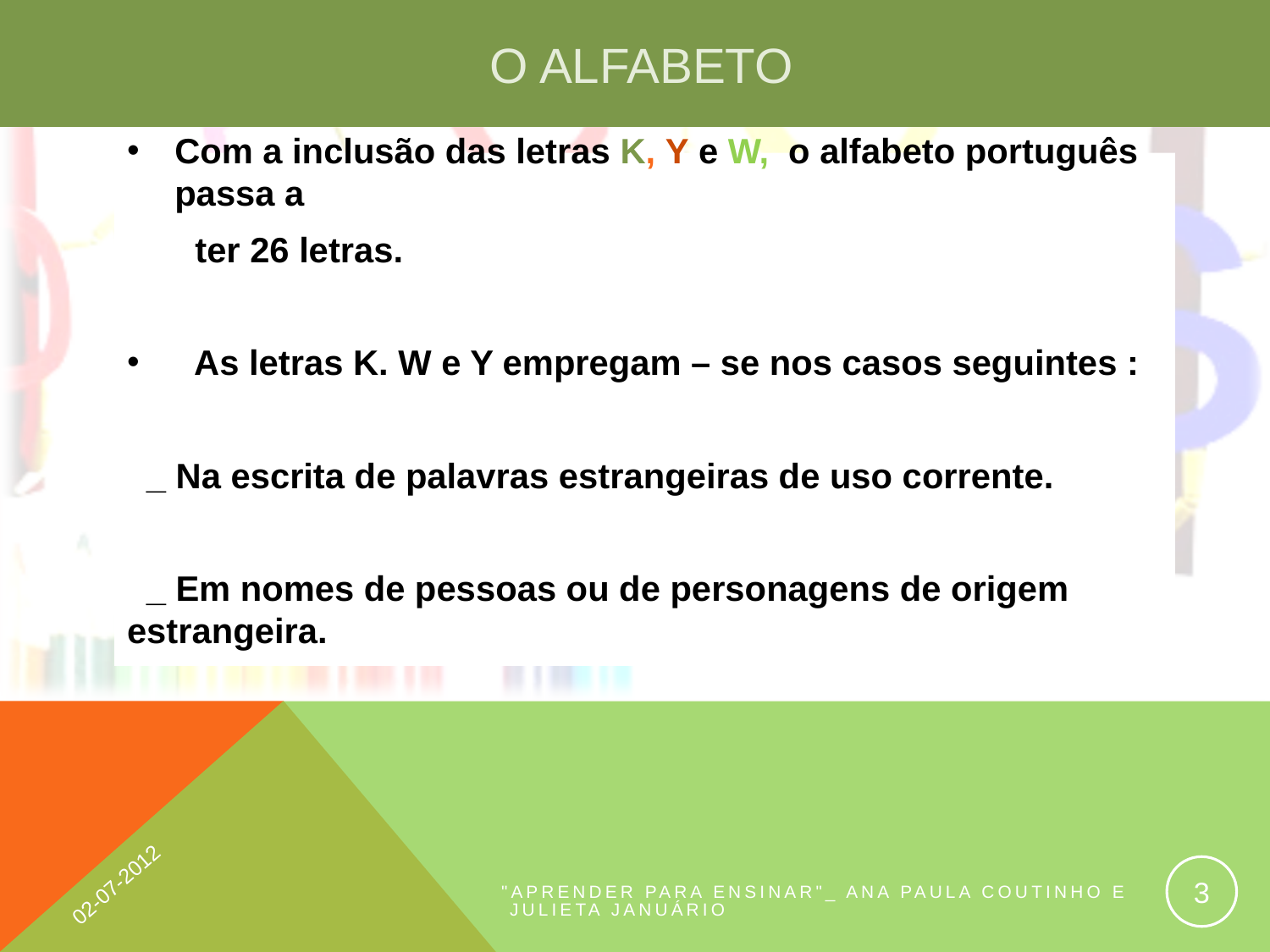

# O Alfabeto

Com a inclusão das letras K, Y e W,  o alfabeto português passa a
       ter 26 letras.

  As letras K. W e Y empregam – se nos casos seguintes :

  _ Na escrita de palavras estrangeiras de uso corrente.

  _ Em nomes de pessoas ou de personagens de origem estrangeira.

02-07-2012
3
"Aprender para ensinar"_ Ana Paula Coutinho e Julieta Januário